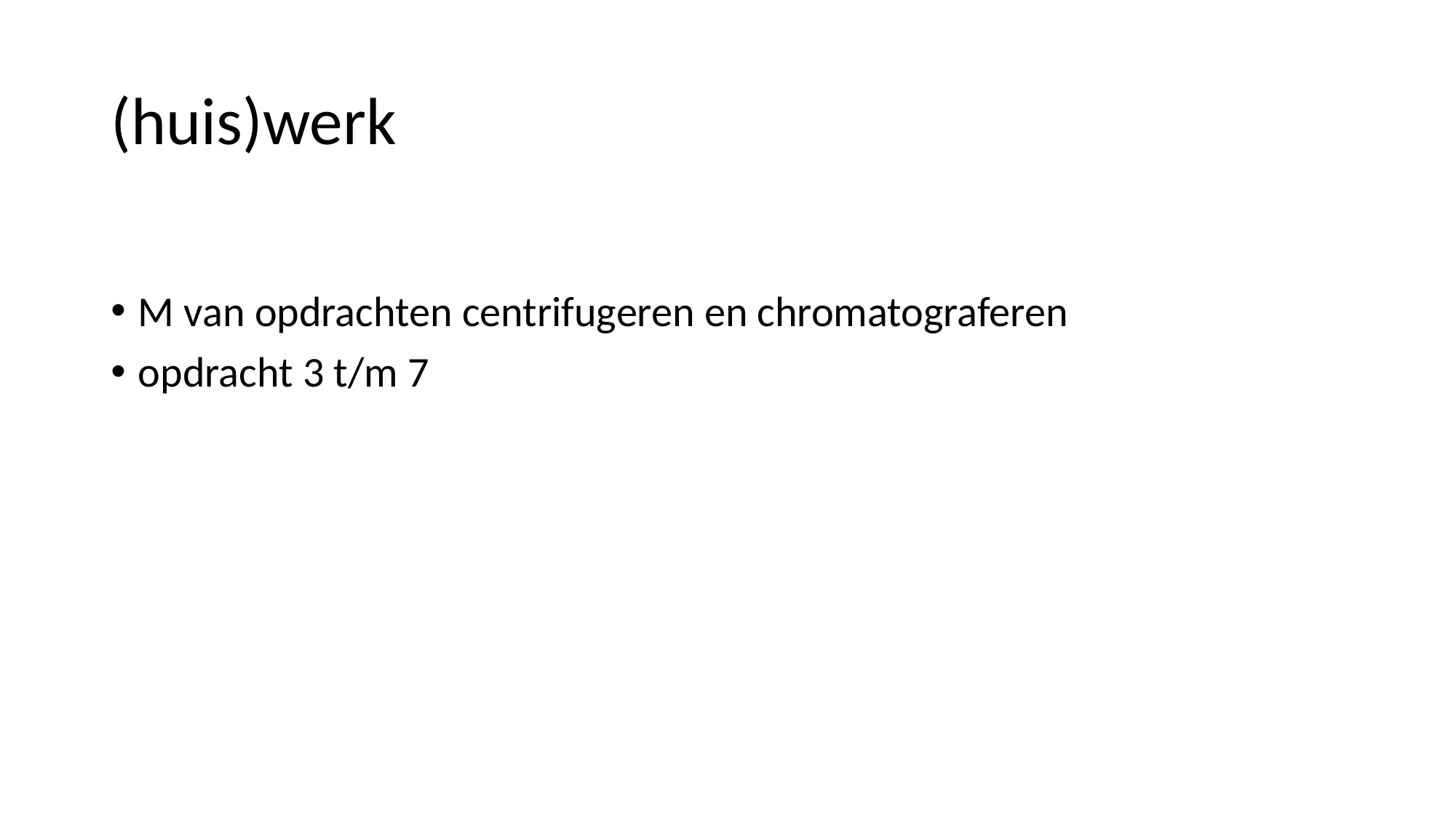

# (huis)werk

M van opdrachten centrifugeren en chromatograferen
opdracht 3 t/m 7